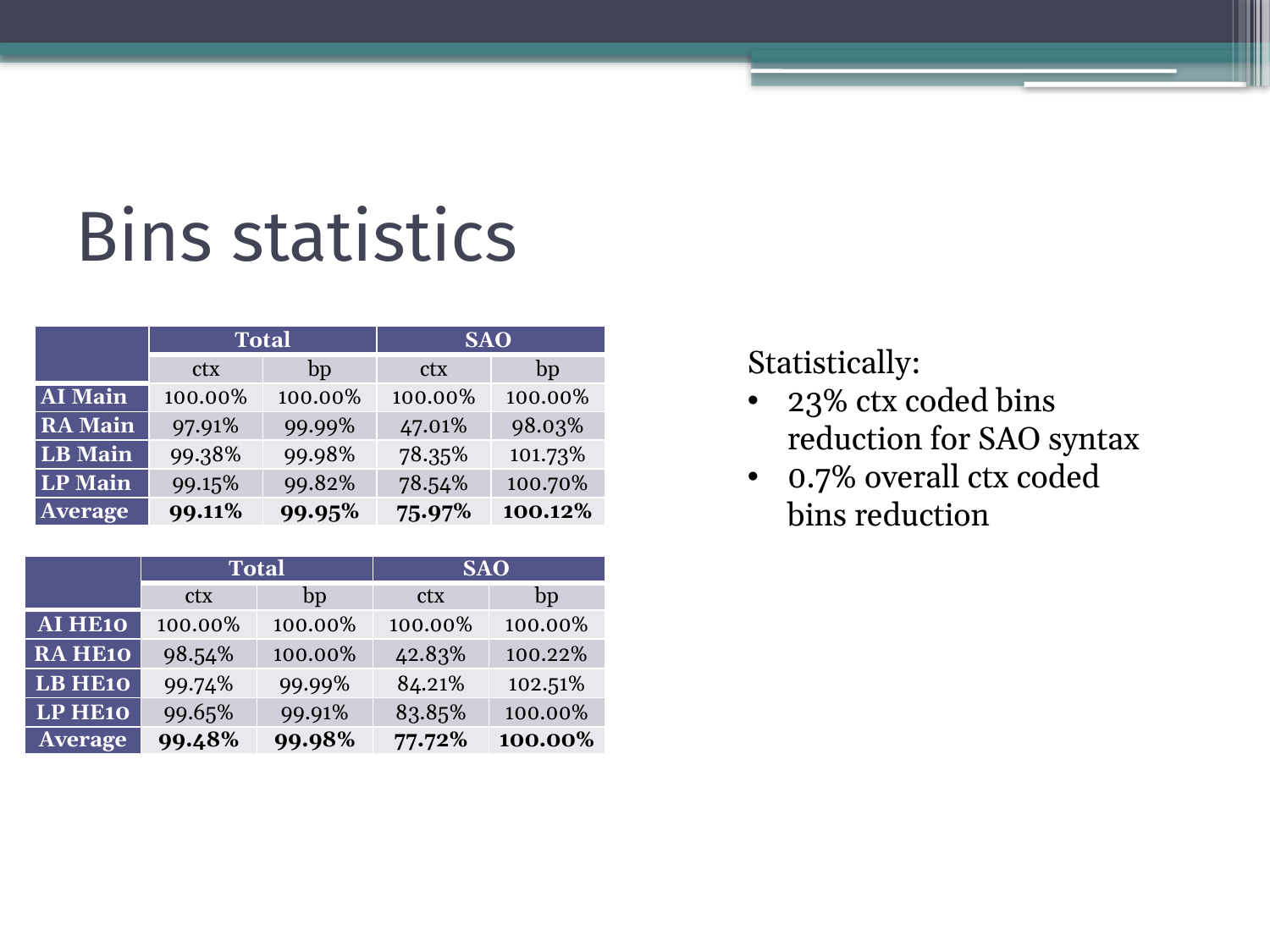

# Bins statistics
|  | Total |  | SAO |  |
| --- | --- | --- | --- | --- |
|  | ctx | bp | ctx | bp |
| AI Main | 100.00% | 100.00% | 100.00% | 100.00% |
| RA Main | 97.91% | 99.99% | 47.01% | 98.03% |
| LB Main | 99.38% | 99.98% | 78.35% | 101.73% |
| LP Main | 99.15% | 99.82% | 78.54% | 100.70% |
| Average | 99.11% | 99.95% | 75.97% | 100.12% |
Statistically:
23% ctx coded bins reduction for SAO syntax
0.7% overall ctx coded bins reduction
|  | Total |  | SAO |  |
| --- | --- | --- | --- | --- |
|  | ctx | bp | ctx | bp |
| AI HE10 | 100.00% | 100.00% | 100.00% | 100.00% |
| RA HE10 | 98.54% | 100.00% | 42.83% | 100.22% |
| LB HE10 | 99.74% | 99.99% | 84.21% | 102.51% |
| LP HE10 | 99.65% | 99.91% | 83.85% | 100.00% |
| Average | 99.48% | 99.98% | 77.72% | 100.00% |